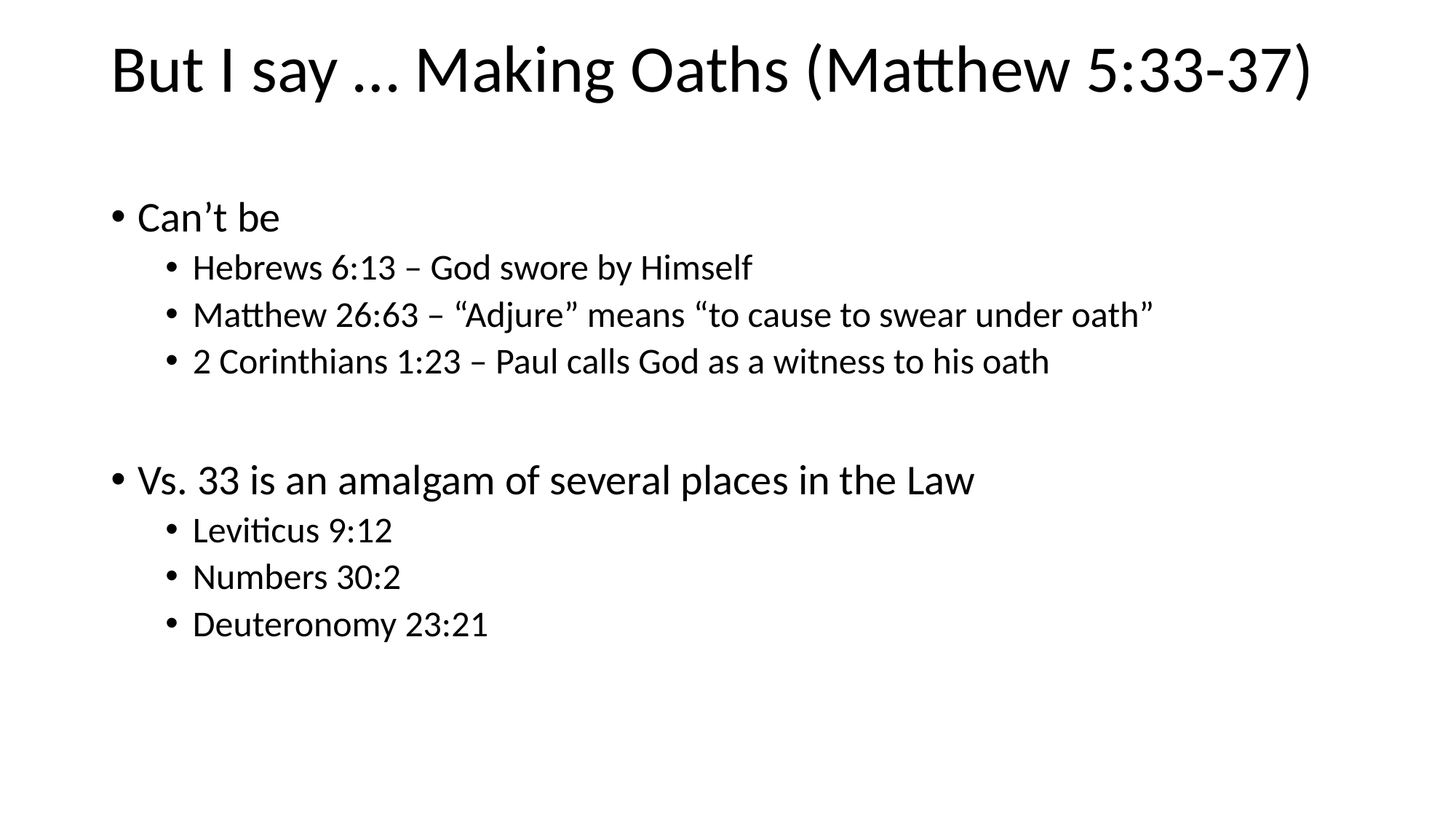

# But I say … Making Oaths (Matthew 5:33-37)

Can’t be
Hebrews 6:13 – God swore by Himself
Matthew 26:63 – “Adjure” means “to cause to swear under oath”
2 Corinthians 1:23 – Paul calls God as a witness to his oath

Vs. 33 is an amalgam of several places in the Law
Leviticus 9:12
Numbers 30:2
Deuteronomy 23:21